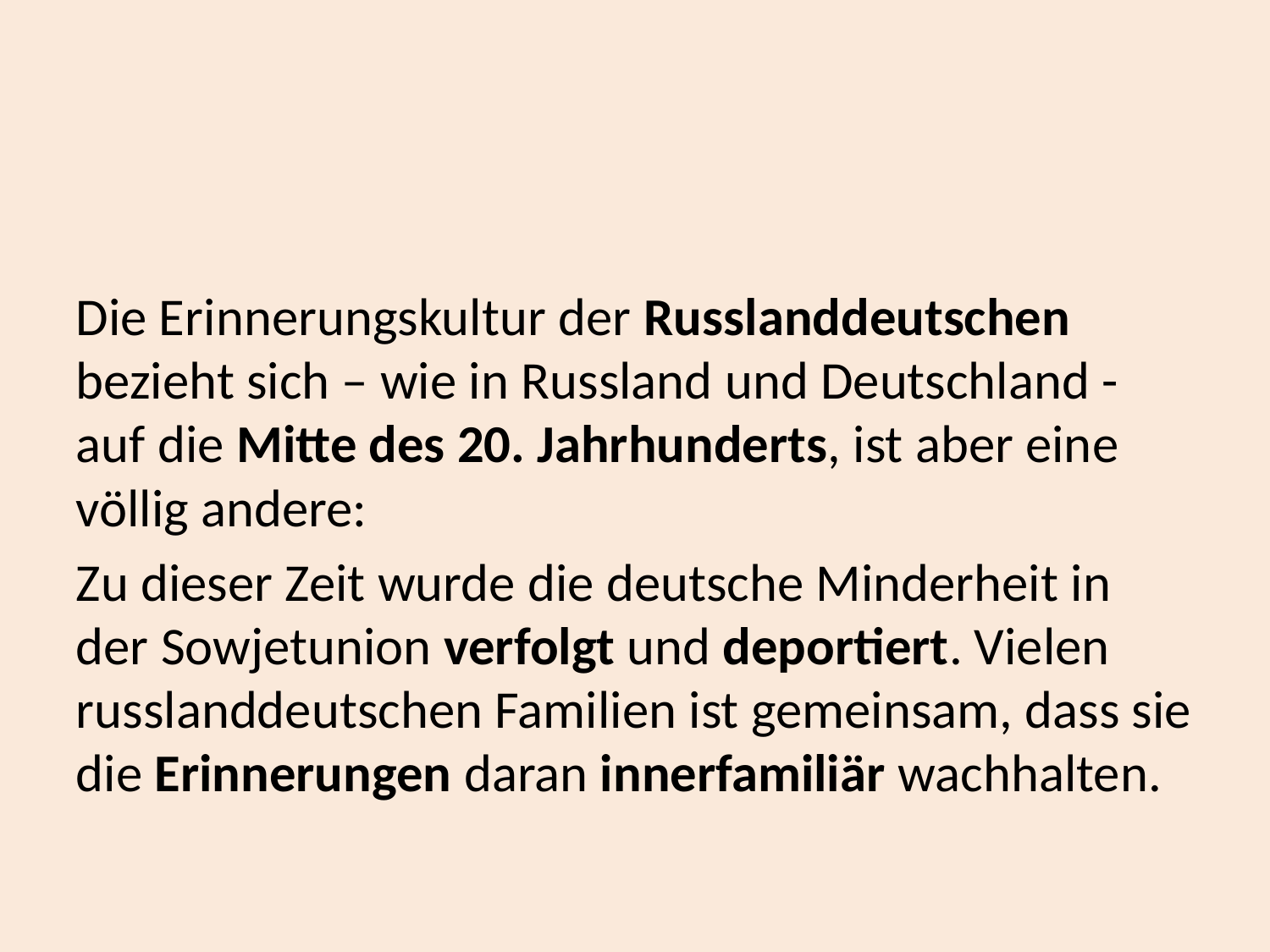

#
Die Erinnerungskultur der Russlanddeutschen bezieht sich – wie in Russland und Deutschland - auf die Mitte des 20. Jahrhunderts, ist aber eine völlig andere:
Zu dieser Zeit wurde die deutsche Minderheit in der Sowjetunion verfolgt und deportiert. Vielen russlanddeutschen Familien ist gemeinsam, dass sie die Erinnerungen daran innerfamiliär wachhalten.